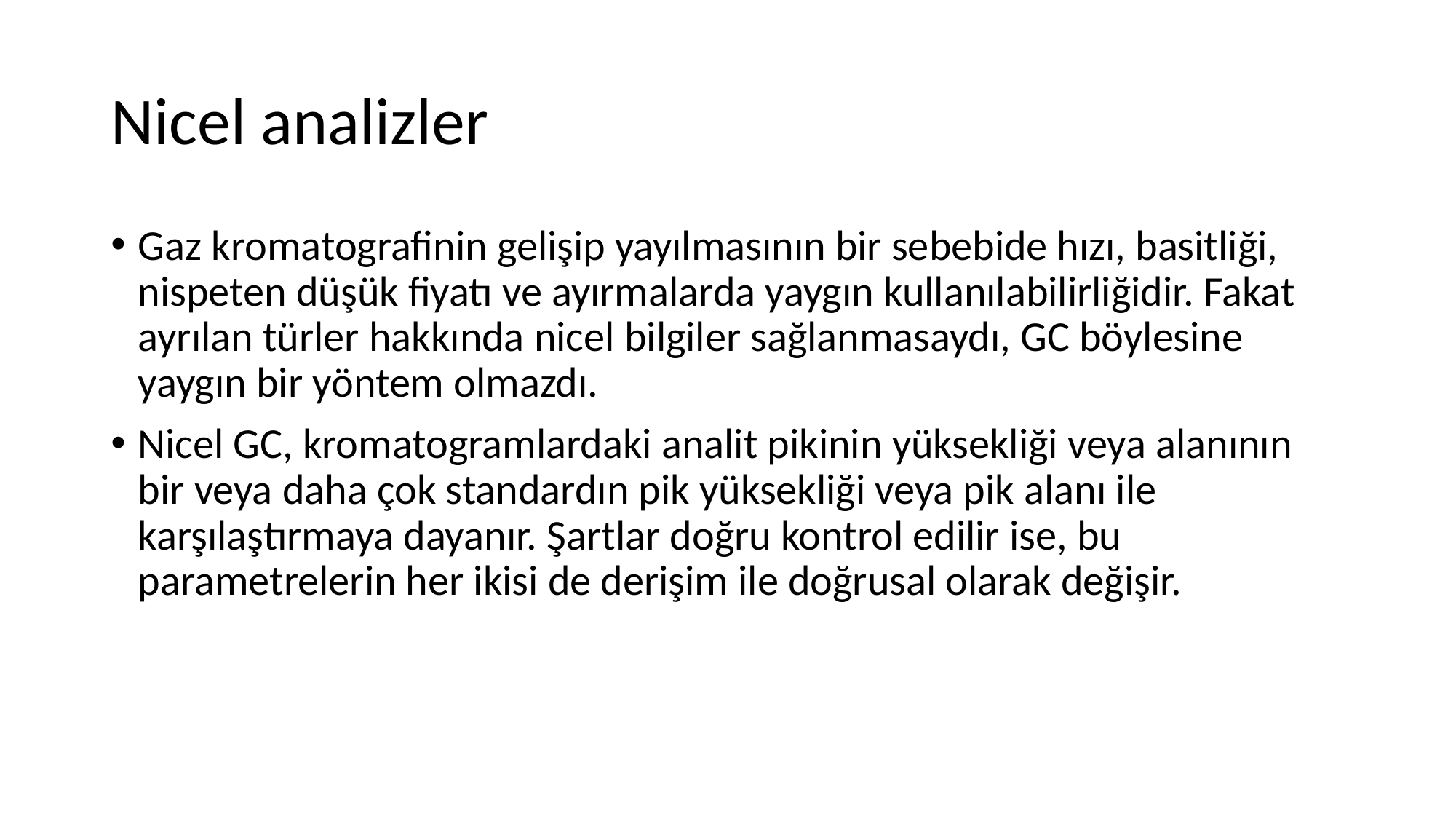

# Nicel analizler
Gaz kromatografinin gelişip yayılmasının bir sebebide hızı, basitliği, nispeten düşük fiyatı ve ayırmalarda yaygın kullanılabilirliğidir. Fakat ayrılan türler hakkında nicel bilgiler sağlanmasaydı, GC böylesine yaygın bir yöntem olmazdı.
Nicel GC, kromatogramlardaki analit pikinin yüksekliği veya alanının bir veya daha çok standardın pik yüksekliği veya pik alanı ile karşılaştırmaya dayanır. Şartlar doğru kontrol edilir ise, bu parametrelerin her ikisi de derişim ile doğrusal olarak değişir.